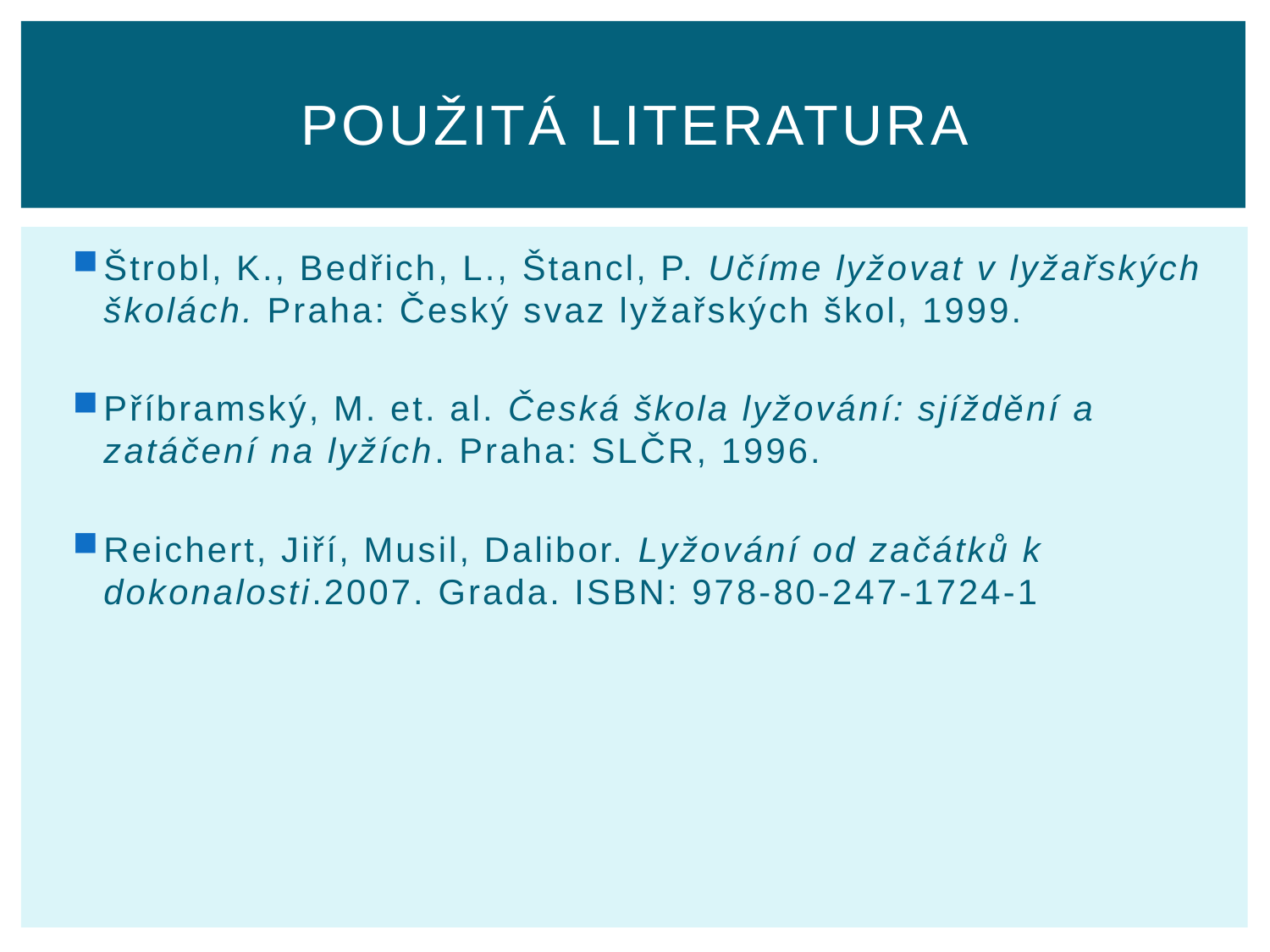

# Použitá literatura
Štrobl, K., Bedřich, L., Štancl, P. Učíme lyžovat v lyžařských školách. Praha: Český svaz lyžařských škol, 1999.

Příbramský, M. et. al. Česká škola lyžování: sjíždění a zatáčení na lyžích. Praha: SLČR, 1996.

Reichert, Jiří, Musil, Dalibor. Lyžování od začátků k dokonalosti.2007. Grada. ISBN: 978-80-247-1724-1